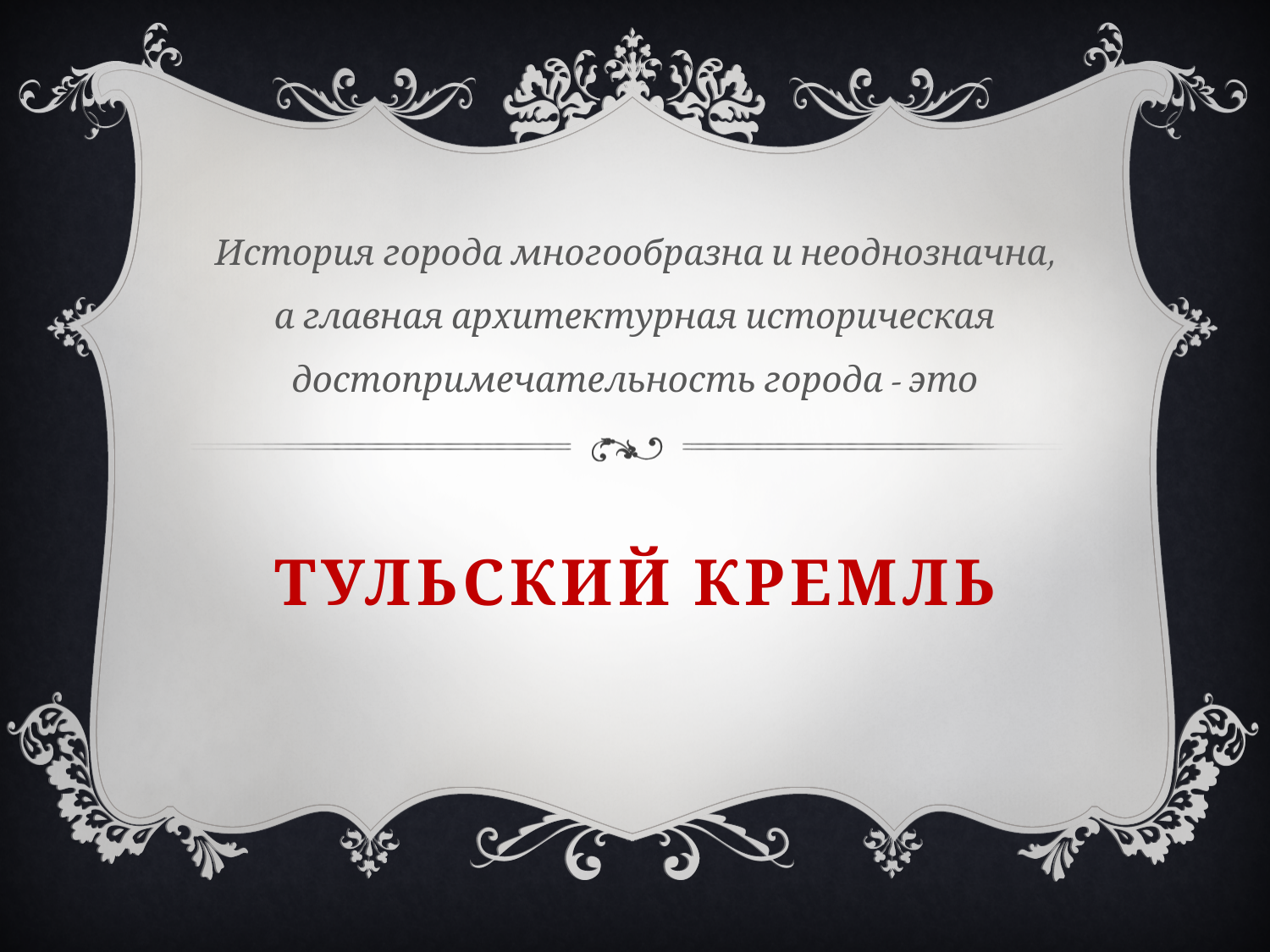

История города многообразна и неоднозначна, а главная архитектурная историческая достопримечательность города - это
# Тульский кремль